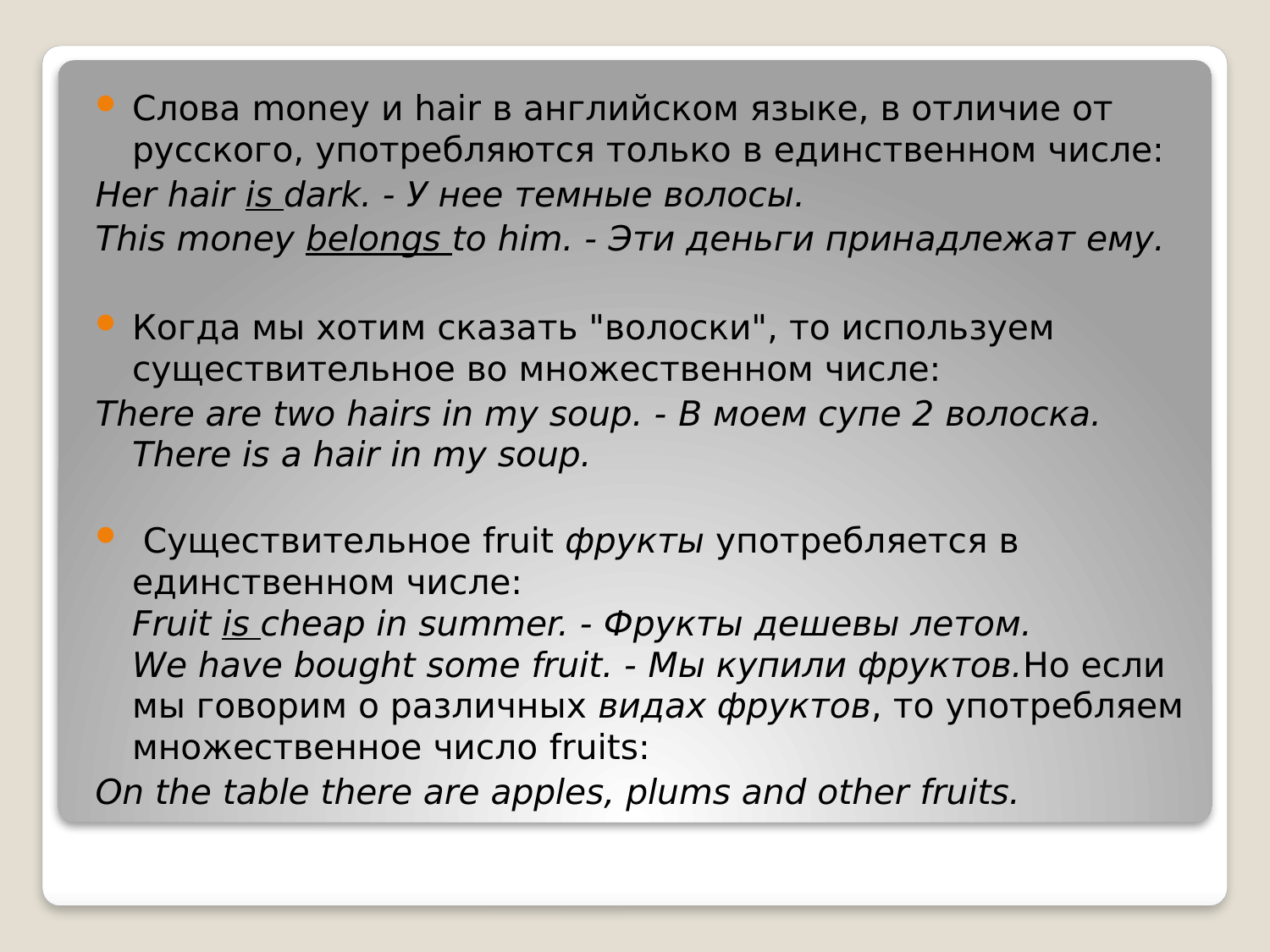

Слова money и hair в английском языке, в отличие от русского, употребляются только в единственном числе:
Her hair is dark. - У нее темные волосы.
This money belongs to him. - Эти деньги принадлежат ему.

Когда мы хотим сказать "волоски", то используем существительное во множественном числе:
There are two hairs in my soup. - В моем супе 2 волоска.
There is a hair in my soup.
 Существительное fruit фрукты употребляется в единственном числе:
Fruit is cheap in summer. - Фрукты дешевы летом.
We have bought some fruit. - Мы купили фруктов.Но если мы говорим о различных видах фруктов, то употребляем множественное число fruits:
On the table there are apples, plums and other fruits.

#